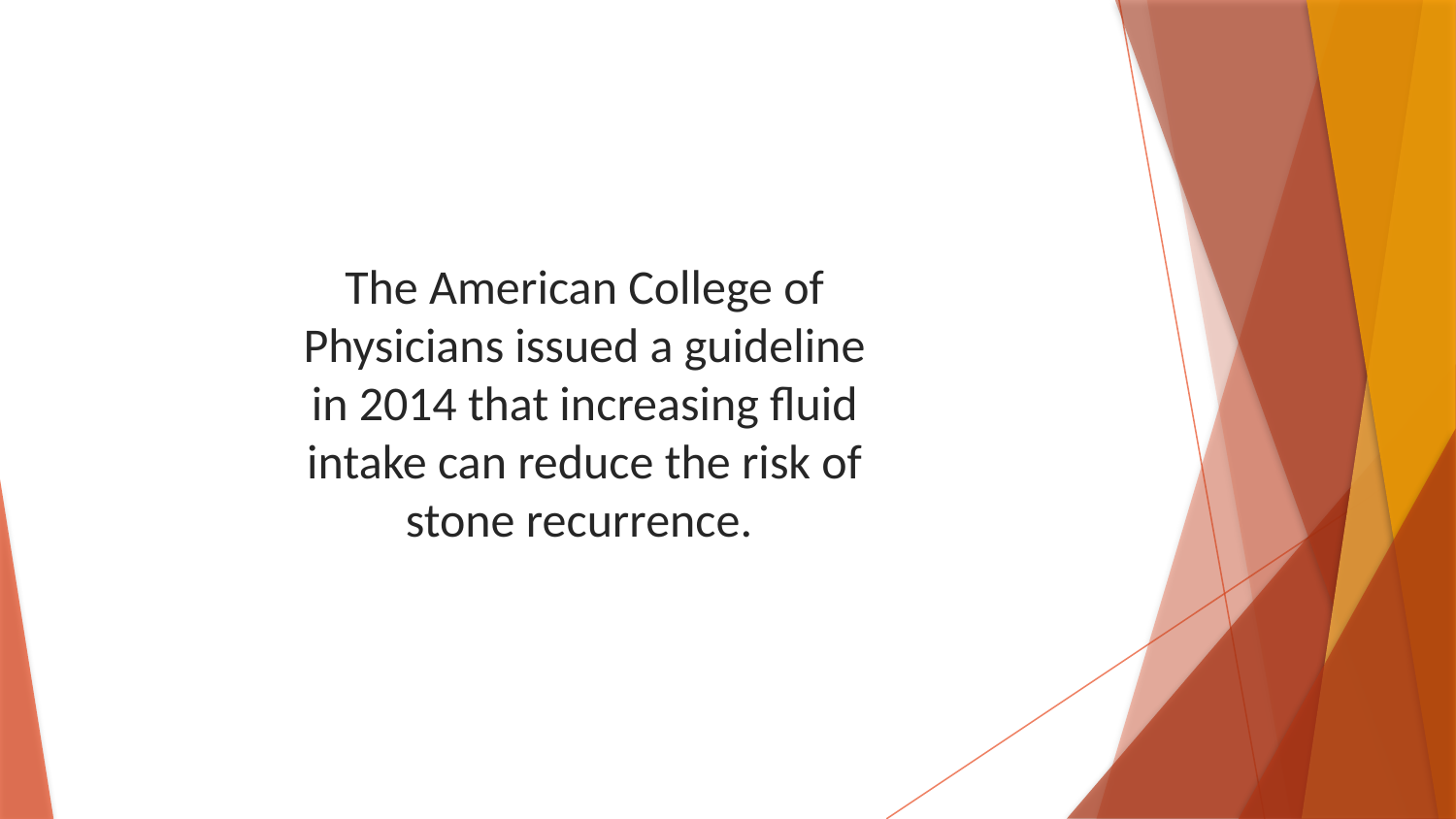

The American College of Physicians issued a guideline in 2014 that increasing fluid intake can reduce the risk of stone recurrence.